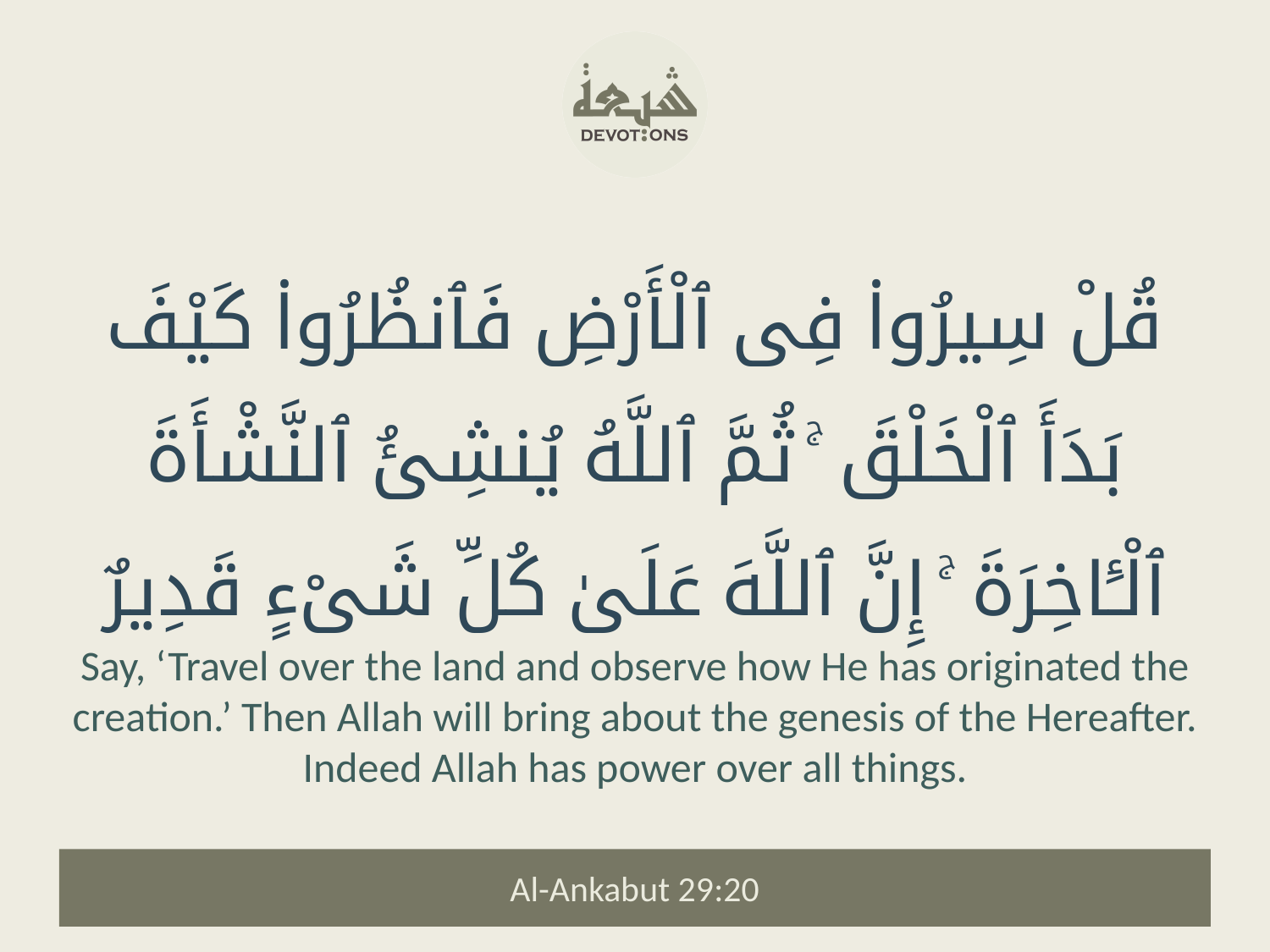

قُلْ سِيرُوا۟ فِى ٱلْأَرْضِ فَٱنظُرُوا۟ كَيْفَ بَدَأَ ٱلْخَلْقَ ۚ ثُمَّ ٱللَّهُ يُنشِئُ ٱلنَّشْأَةَ ٱلْـَٔاخِرَةَ ۚ إِنَّ ٱللَّهَ عَلَىٰ كُلِّ شَىْءٍ قَدِيرٌ
Say, ‘Travel over the land and observe how He has originated the creation.’ Then Allah will bring about the genesis of the Hereafter. Indeed Allah has power over all things.
Al-Ankabut 29:20